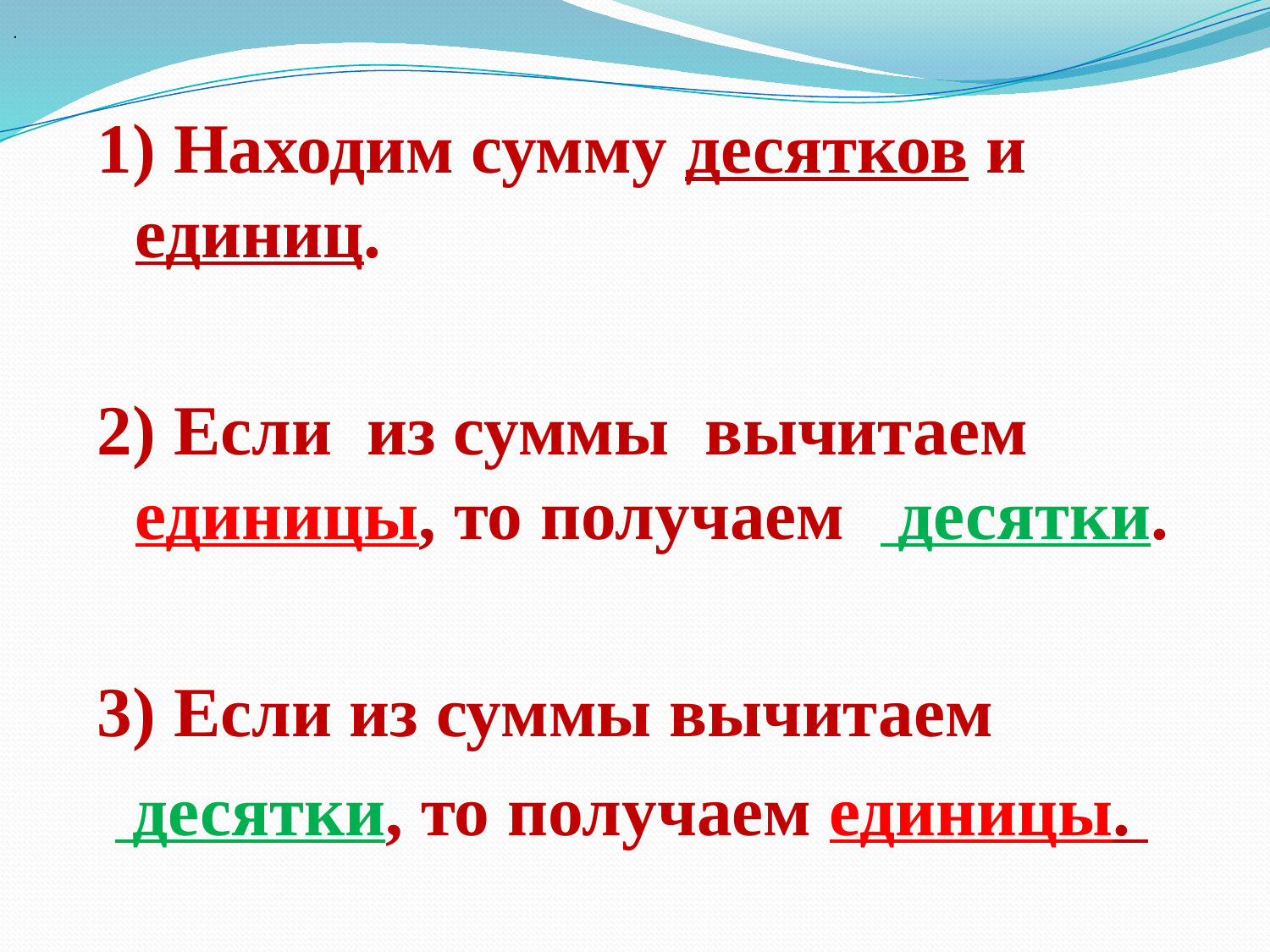

.
#
1) Находим сумму десятков и единиц.

2) Если  из суммы  вычитаем единицы, то получаем   десятки.

3) Если из суммы вычитаем
  десятки, то получаем единицы.